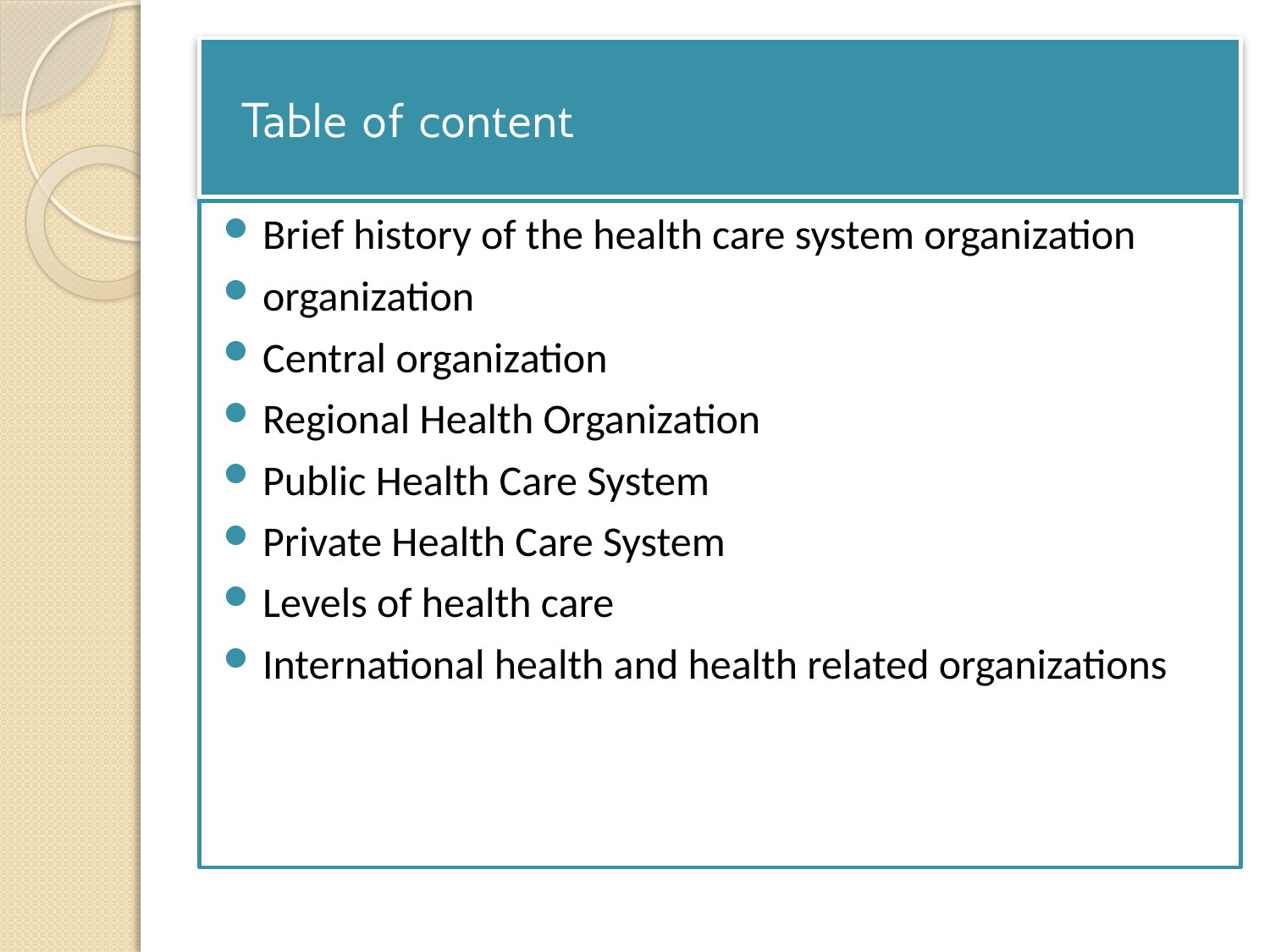

# Table of content
Brief history of the health care system organization
organization
Central organization
Regional Health Organization
Public Health Care System
Private Health Care System
Levels of health care
International health and health related organizations